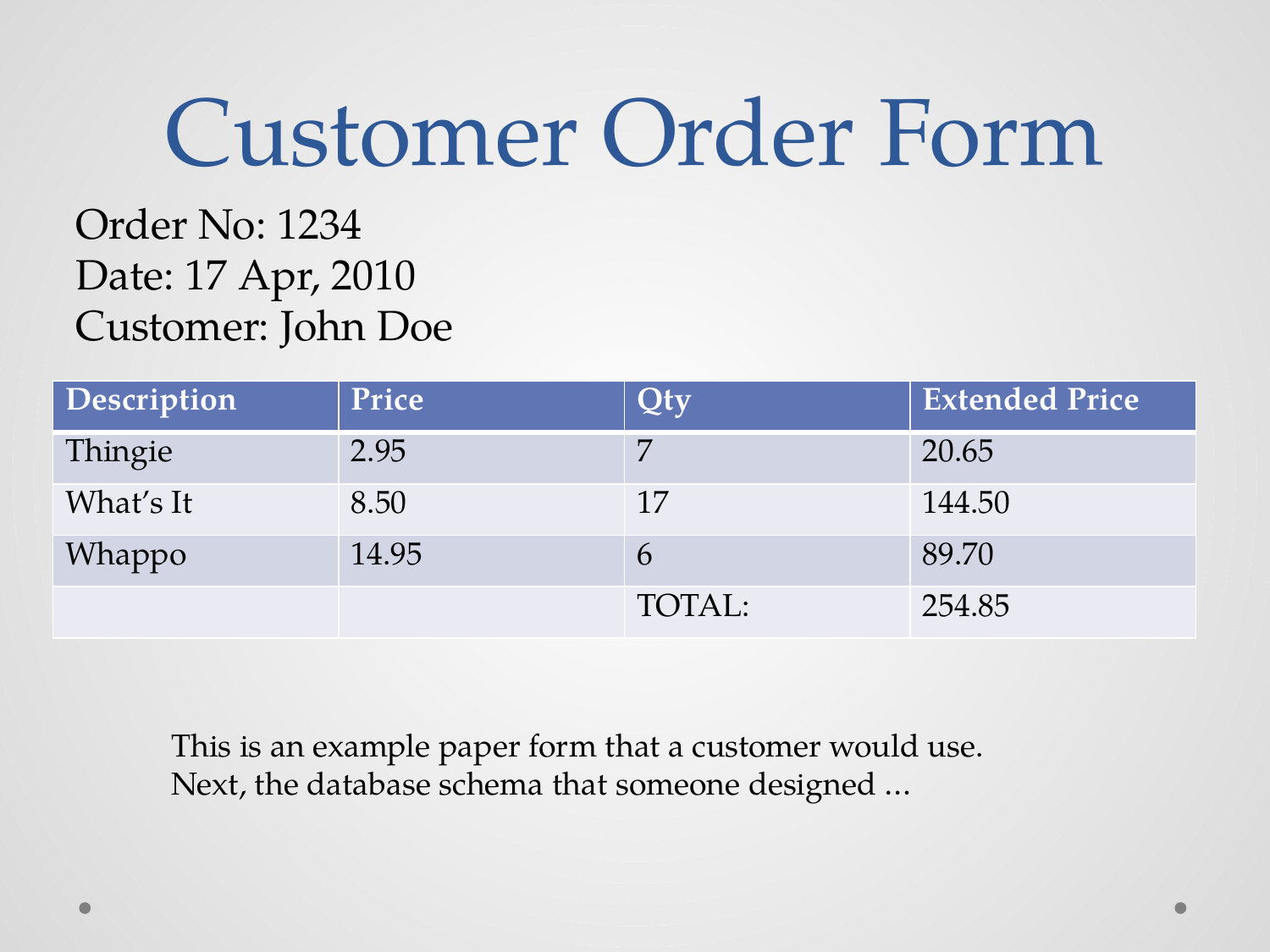

# Customer Order Form
Order No: 1234
Date: 17 Apr, 2010
Customer: John Doe
| Description | Price | Qty | Extended Price |
| --- | --- | --- | --- |
| Thingie | 2.95 | 7 | 20.65 |
| What’s It | 8.50 | 17 | 144.50 |
| Whappo | 14.95 | 6 | 89.70 |
|  |  | TOTAL: | 254.85 |
This is an example paper form that a customer would use.
Next, the database schema that someone designed …